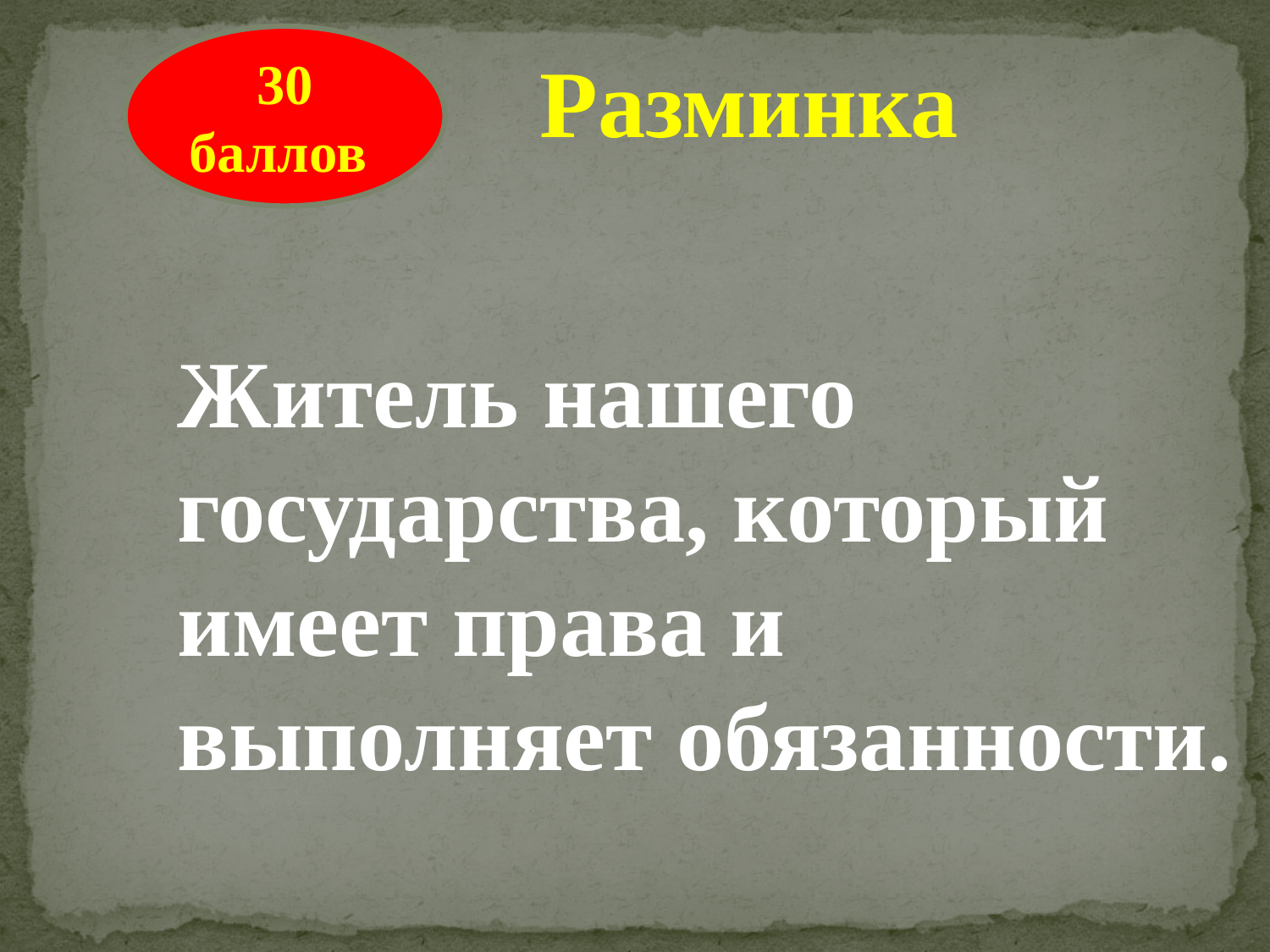

30 баллов
Разминка
Житель нашего государства, который имеет права и выполняет обязанности.